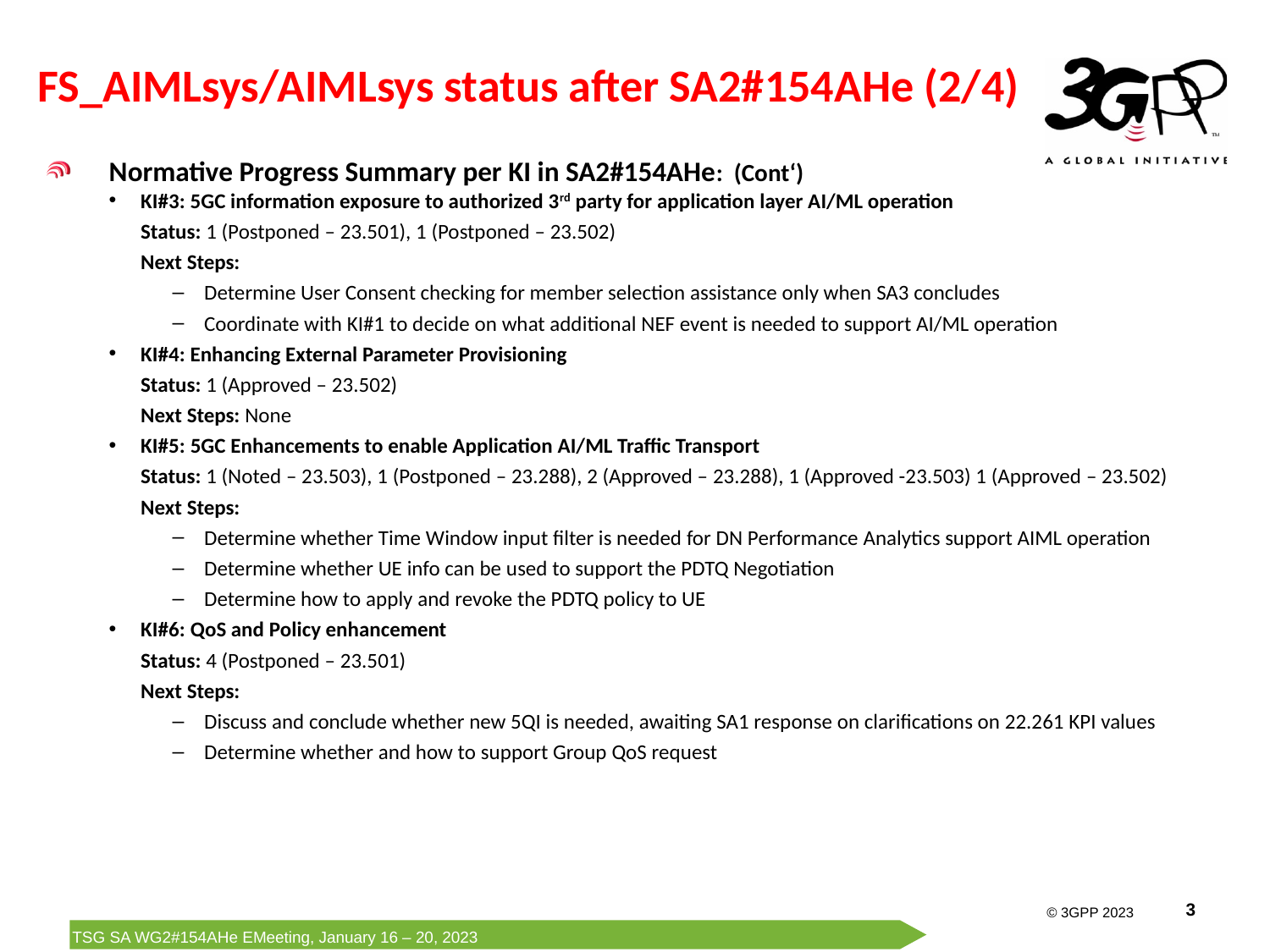

# FS_AIMLsys/AIMLsys status after SA2#154AHe (2/4)

Normative Progress Summary per KI in SA2#154AHe:  (Cont‘)
KI#3: 5GC information exposure to authorized 3rd party for application layer AI/ML operation
Status: 1 (Postponed – 23.501), 1 (Postponed – 23.502)
Next Steps:
Determine User Consent checking for member selection assistance only when SA3 concludes
Coordinate with KI#1 to decide on what additional NEF event is needed to support AI/ML operation
KI#4: Enhancing External Parameter Provisioning
Status: 1 (Approved – 23.502)
Next Steps: None
KI#5: 5GC Enhancements to enable Application AI/ML Traffic Transport
Status: 1 (Noted – 23.503), 1 (Postponed – 23.288), 2 (Approved – 23.288), 1 (Approved -23.503) 1 (Approved – 23.502)
Next Steps:
Determine whether Time Window input filter is needed for DN Performance Analytics support AIML operation
Determine whether UE info can be used to support the PDTQ Negotiation
Determine how to apply and revoke the PDTQ policy to UE
KI#6: QoS and Policy enhancement
Status: 4 (Postponed – 23.501)
Next Steps:
Discuss and conclude whether new 5QI is needed, awaiting SA1 response on clarifications on 22.261 KPI values
Determine whether and how to support Group QoS request